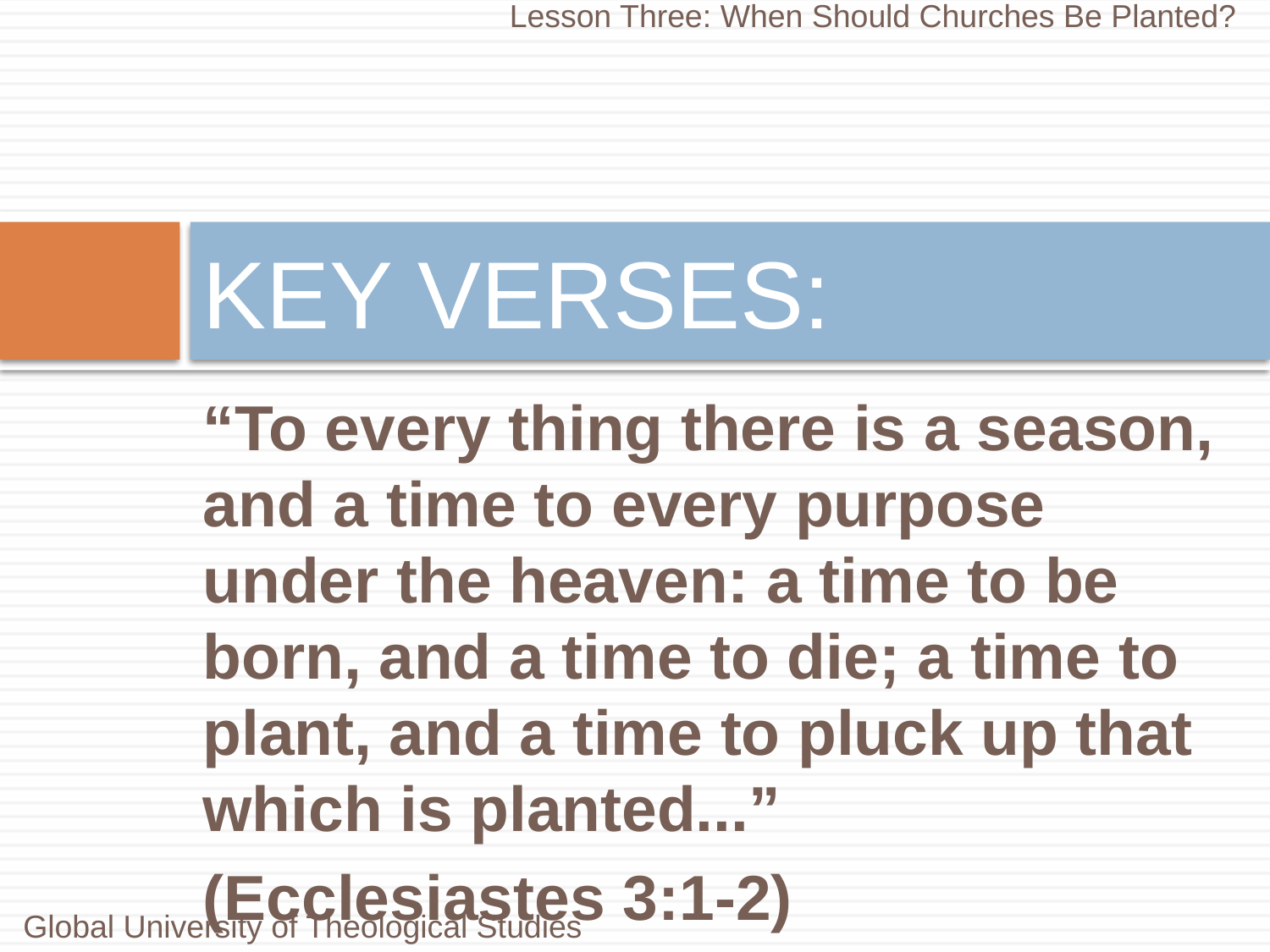

Lesson Three: When Should Churches Be Planted?
# KEY VERSES:
“To every thing there is a season, and a time to every purpose under the heaven: a time to be born, and a time to die; a time to plant, and a time to pluck up that which is planted...”
(Ecclesiastes 3:1-2)
Global University of Theological Studies